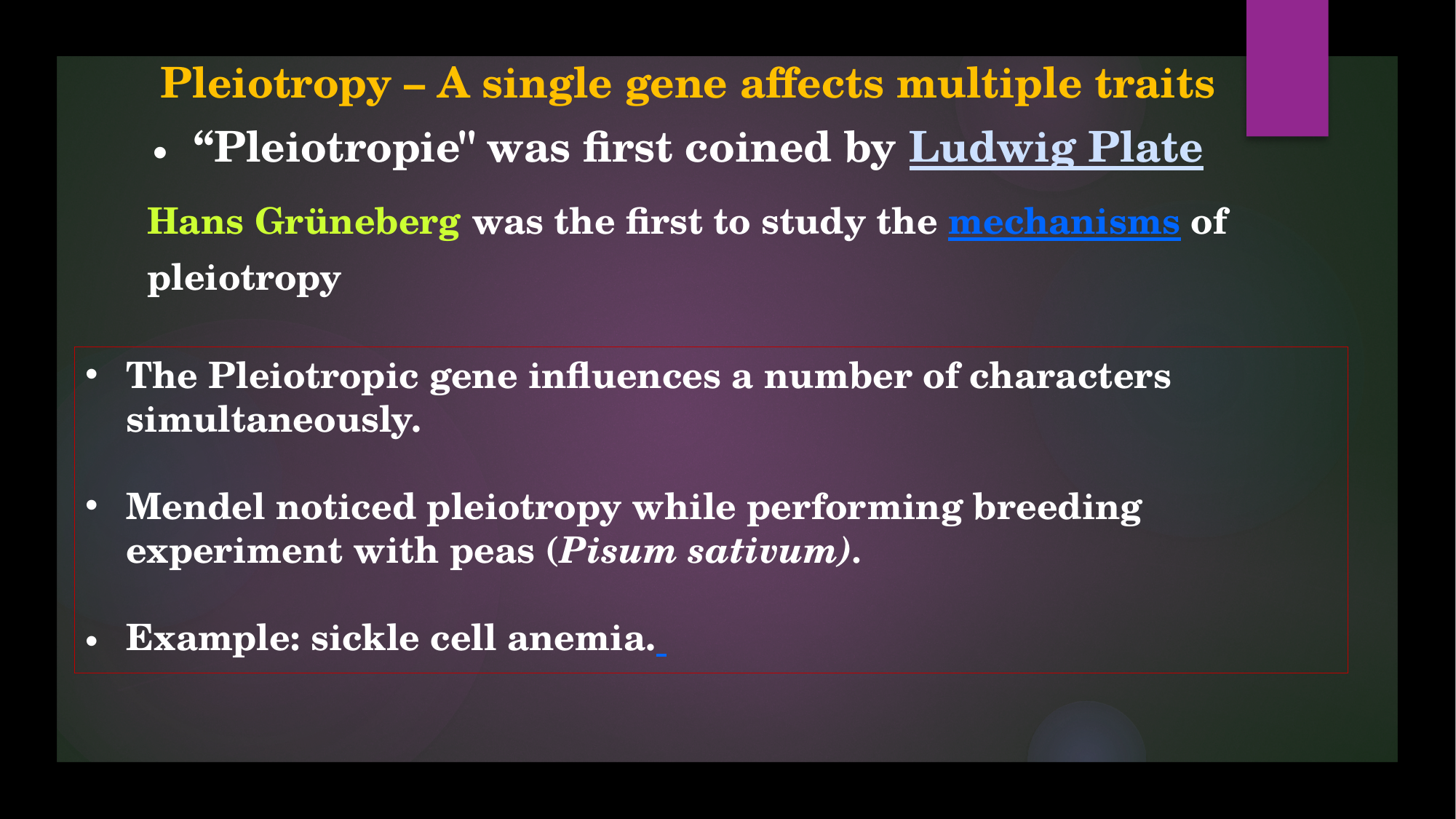

Pleiotropy – A single gene affects multiple traits
“Pleiotropie" was first coined by Ludwig Plate
Hans Grüneberg was the first to study the mechanisms of pleiotropy
The Pleiotropic gene influences a number of characters simultaneously.

Mendel noticed pleiotropy while performing breeding experiment with peas (Pisum sativum).

Example: sickle cell anemia.